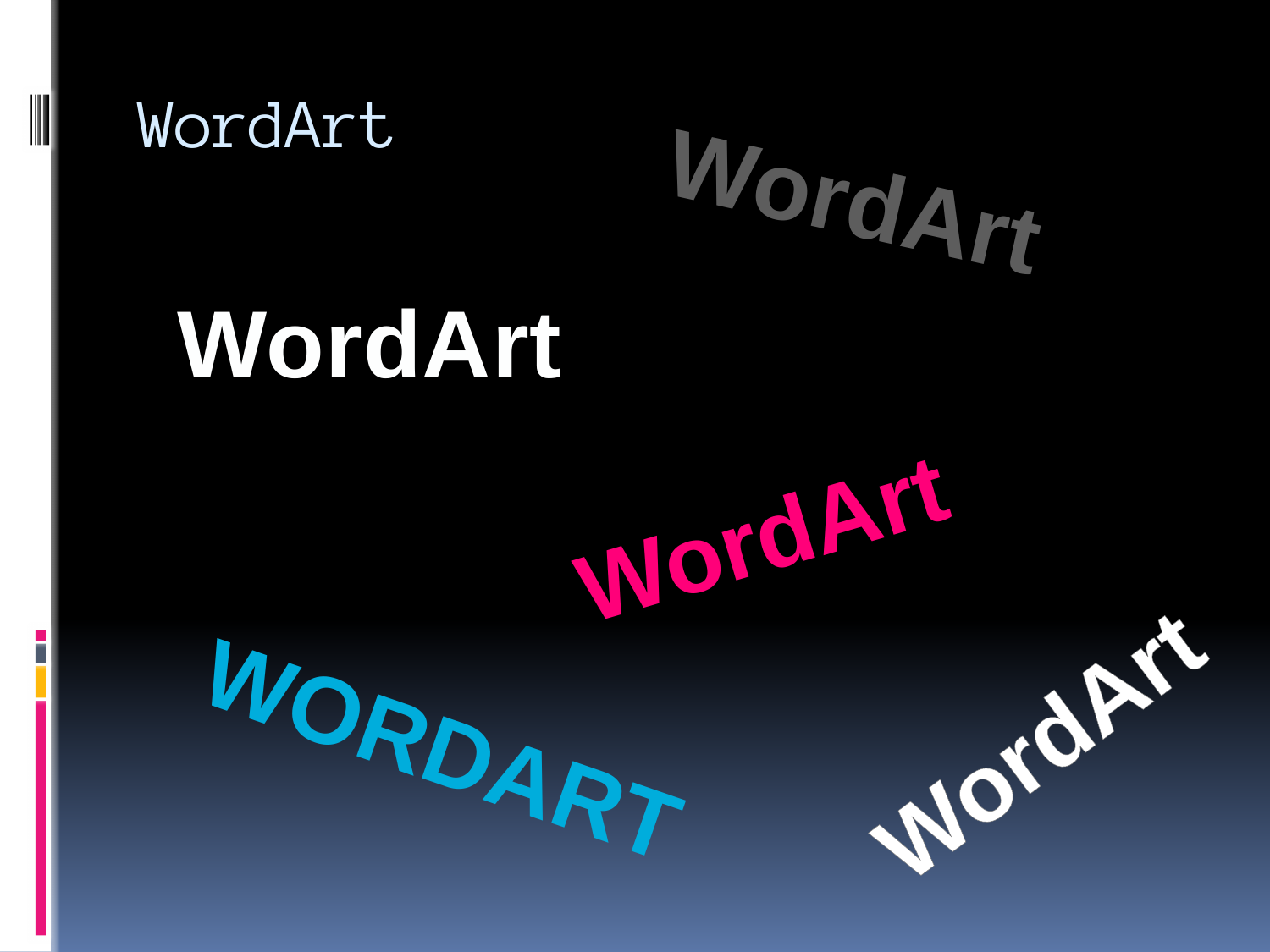

# WordArt
WordArt
WordArt
WordArt
WordArt
wordart